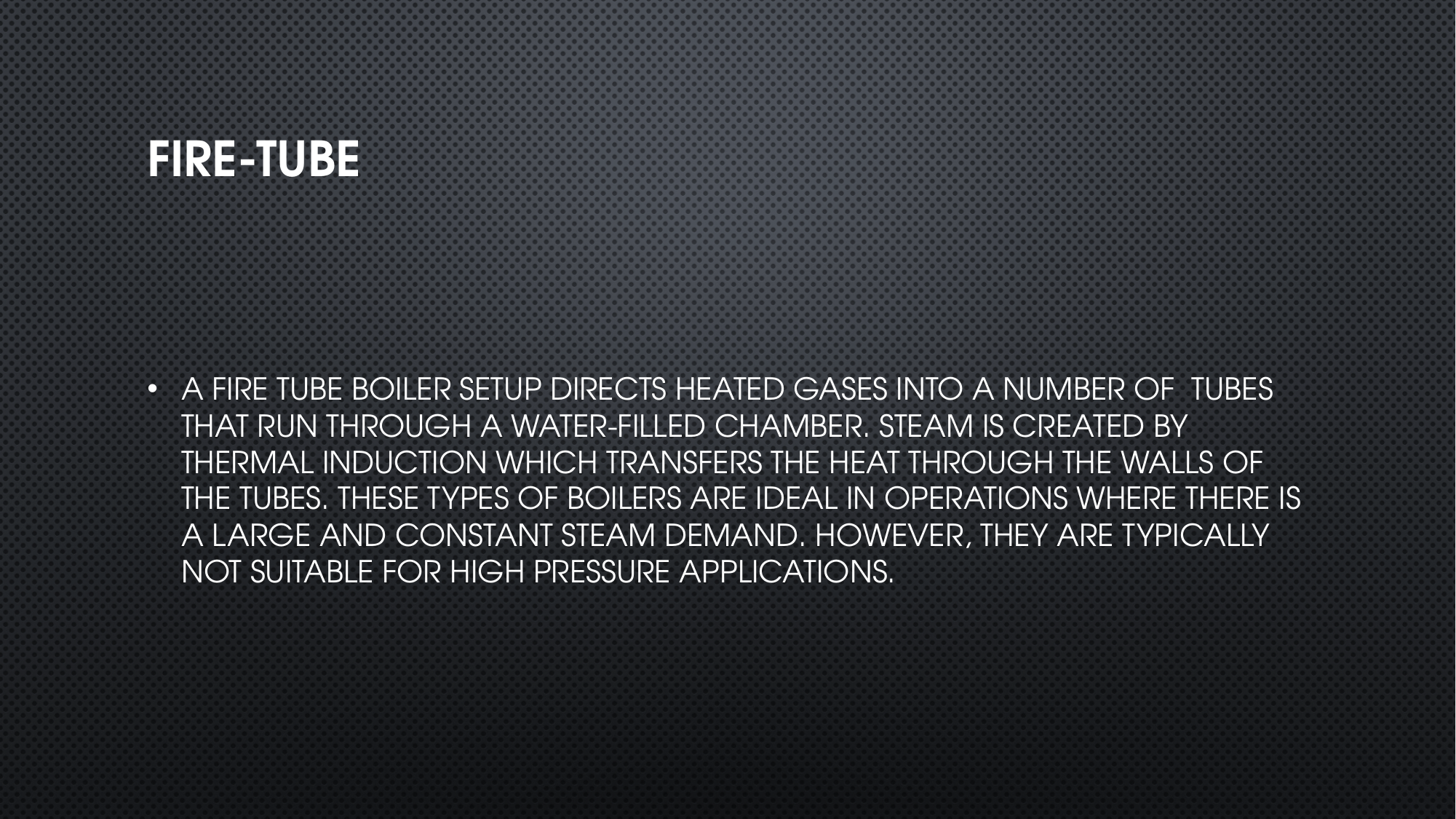

# Fire-Tube
A fire tube boiler setup directs heated gases into a number of  tubes that run through a water-filled chamber. Steam is created by thermal induction which transfers the heat through the walls of the tubes. These types of boilers are ideal in operations where there is a large and constant steam demand. However, they are typically not suitable for high pressure applications.